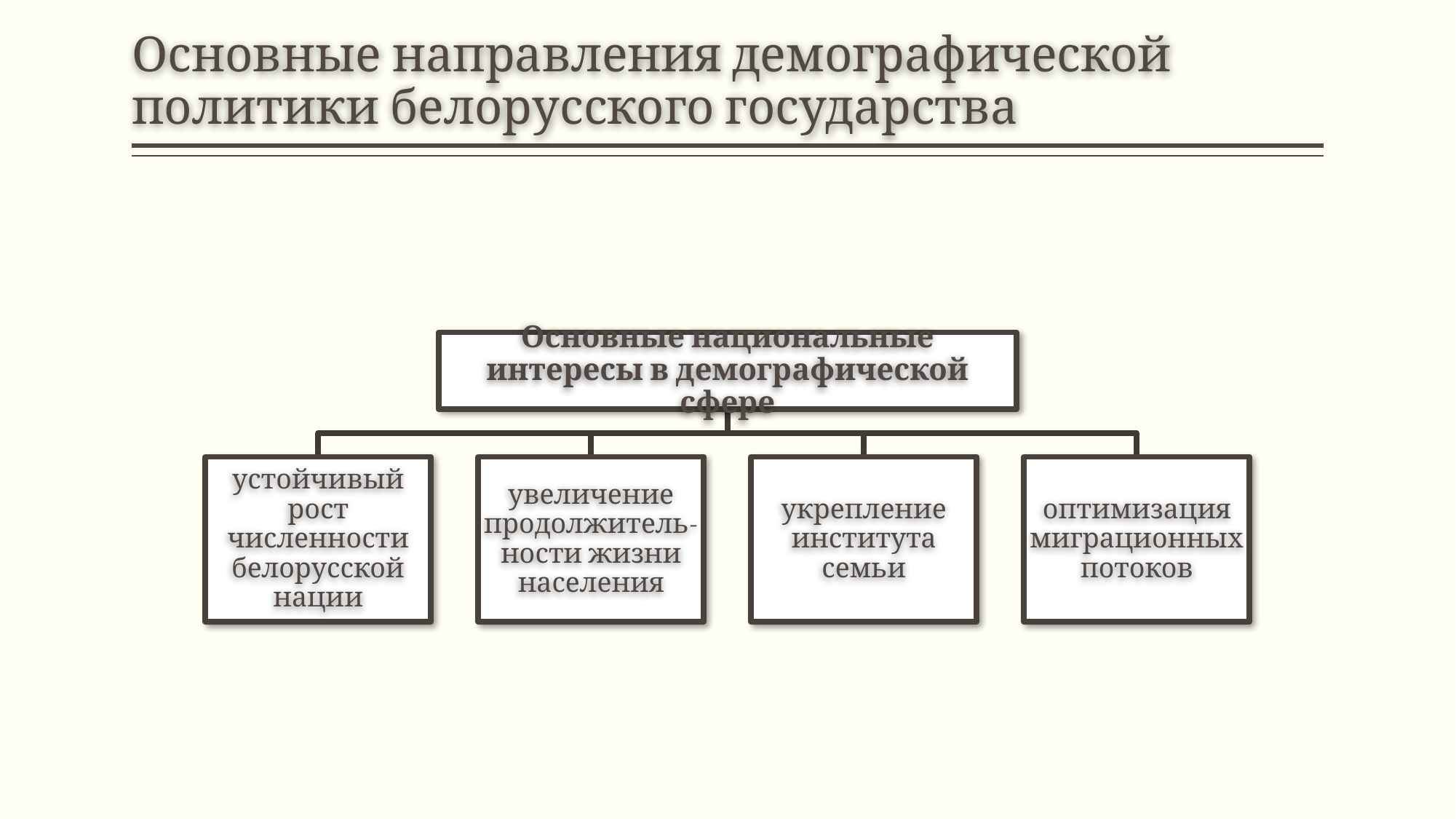

# Основные направления демографической политики белорусского государства

Основные национальные интересы в демографической сфере

устойчивый рост численности белорусской нации

увеличение продолжитель- ности жизни населения

укрепление института семьи

оптимизация миграционных потоков